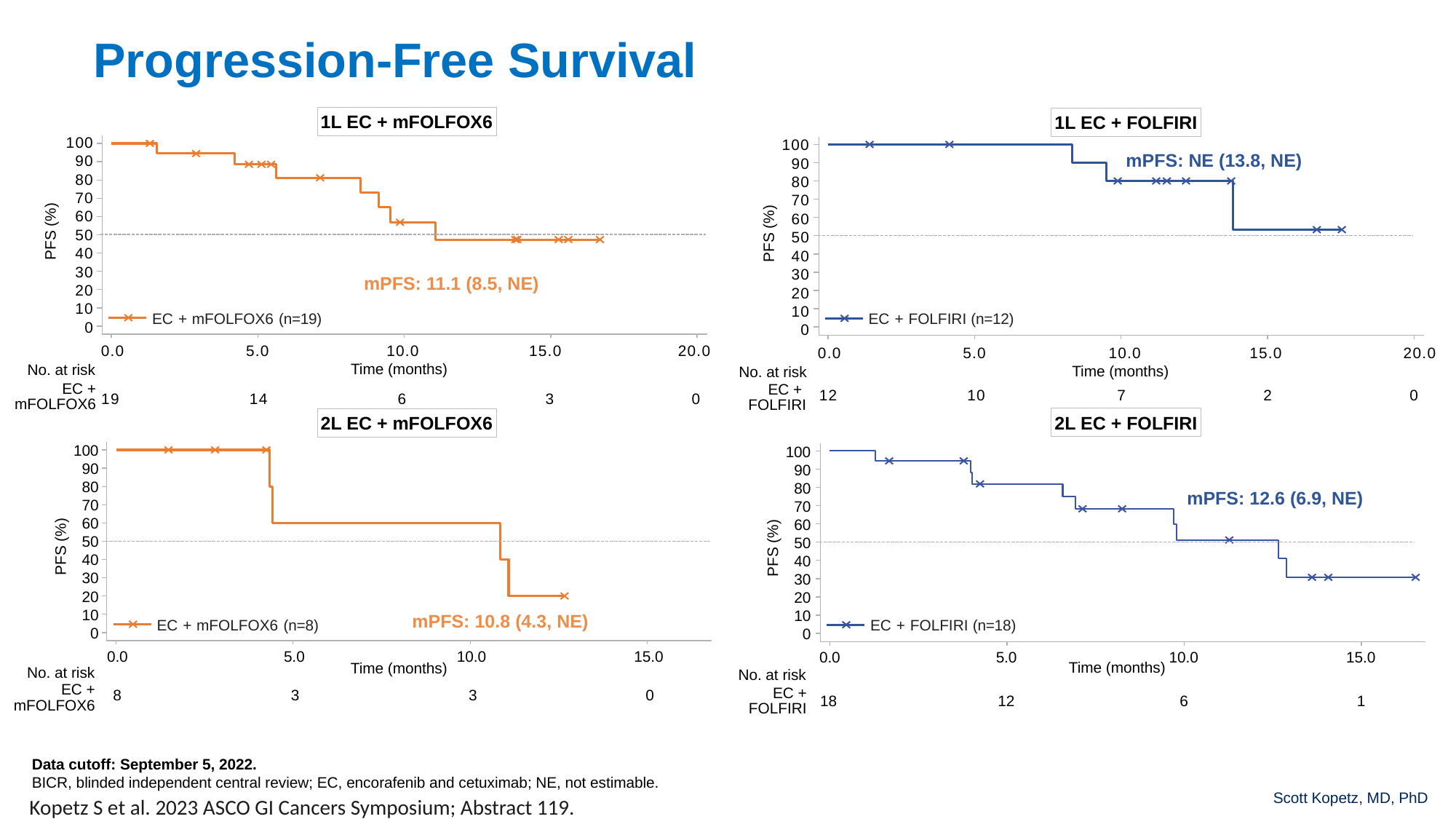

Progression-Free Survival
1L EC + mFOLFOX6
1L EC + FOLFIRI
100
100

EC + mFOLFOX6 (n=19)

EC + FOLFIRI (n=12)

90
90
mPFS: NE (13.8, NE)
80
80
70
70
60
60
PFS (%)
PFS (%)
50
50
40
40
30
30
mPFS: 11.1 (8.5, NE)
20
20
10
10
0
0
0.0
5.0
10.0
15.0
20.0
0.0
5.0
10.0
15.0
20.0
Time (months)
No. at risk
Time (months)
No. at risk
12
10
7
2
0
19
14
6
3
0
EC + mFOLFOX6
EC +
FOLFIRI
2L EC + FOLFIRI
2L EC + mFOLFOX6
100
100

90
90

80
80

mPFS: 12.6 (6.9, NE)
70
70

60
60

50
50
PFS (%)
PFS (%)

40
40

30
30

20
20

10
10
mPFS: 10.8 (4.3, NE)
EC + mFOLFOX6 (n=8)
EC + FOLFIRI (n=18)

0
0

0.0
5.0
10.0
15.0

0.0
5.0
10.0
15.0
Time (months)
Time (months)
No. at risk
No. at risk
8
3
3
0
18
12
6
1
EC + mFOLFOX6
EC + FOLFIRI
Data cutoff: September 5, 2022.
BICR, blinded independent central review; EC, encorafenib and cetuximab; NE, not estimable.
Scott Kopetz, MD, PhD
Kopetz S et al. 2023 ASCO GI Cancers Symposium; Abstract 119.